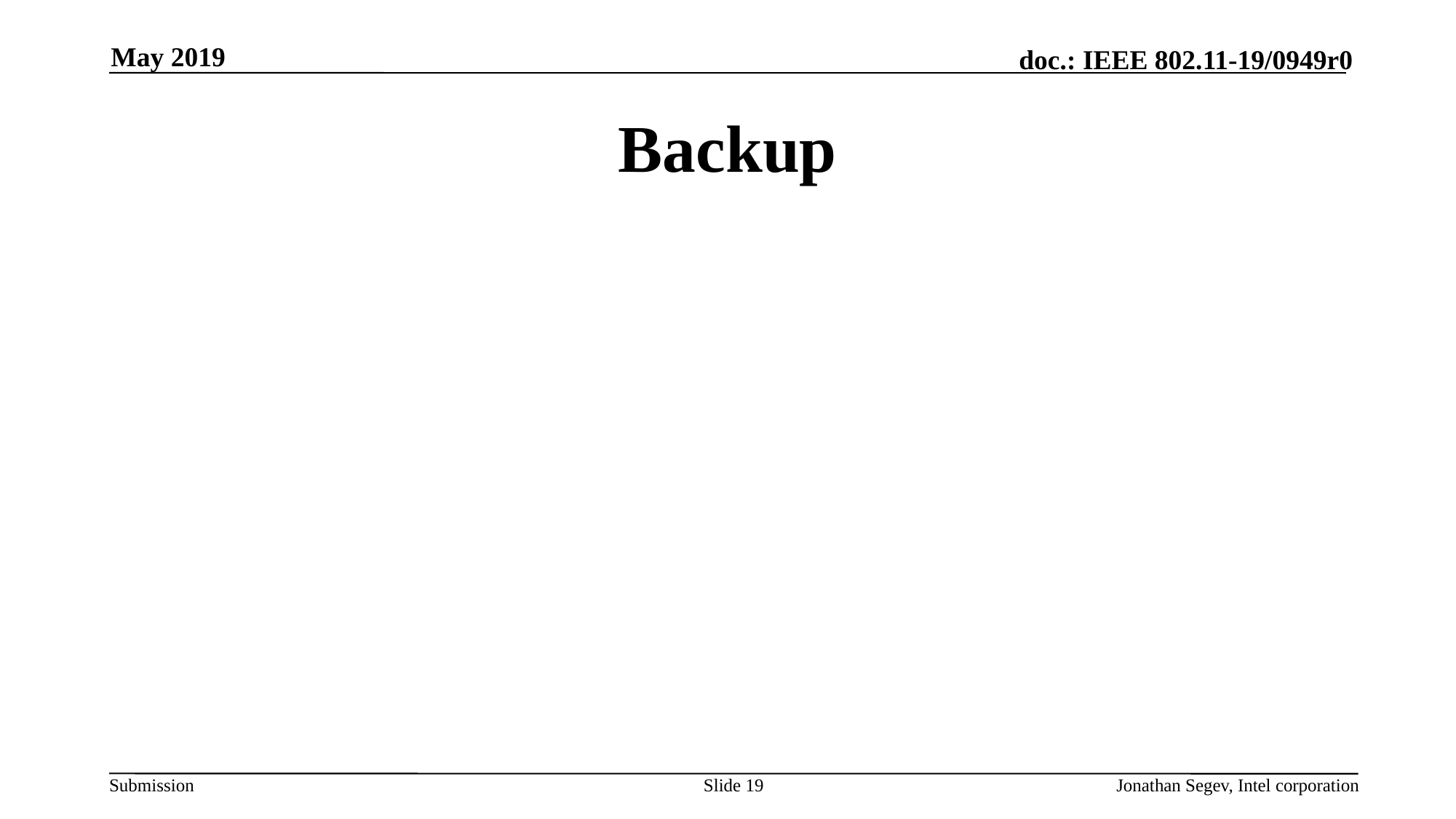

May 2019
# Backup

Slide 19
Jonathan Segev, Intel corporation